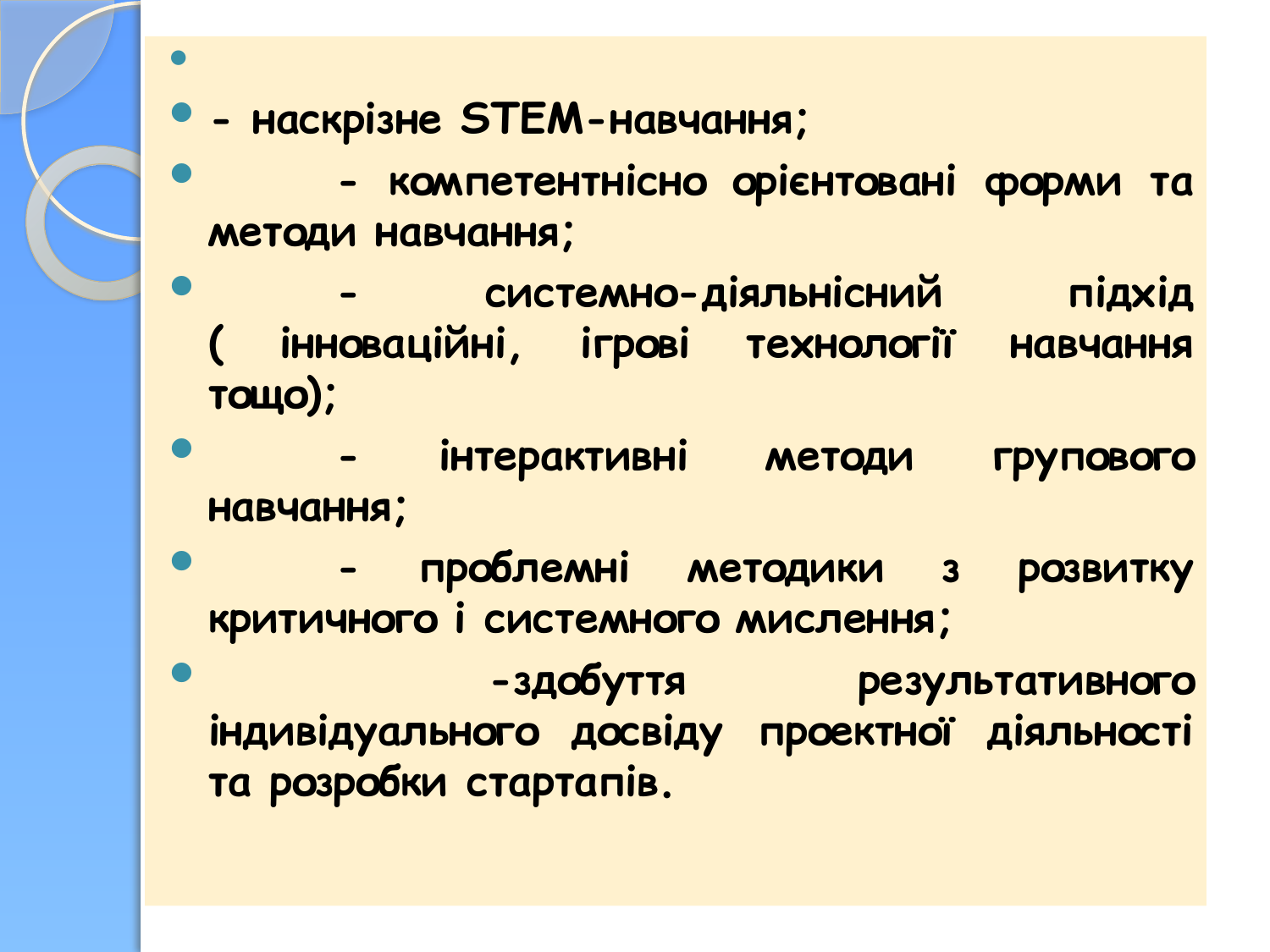

- наскрізне STEM-навчання;
	- компетентнісно орієнтовані форми та методи навчання;
	- системно-діяльнісний підхід ( інноваційні, ігрові технології навчання тощо);
	- інтерактивні методи групового навчання;
	- проблемні методики з розвитку критичного і системного мислення;
 	-здобуття результативного індивідуального досвіду проектної діяльності та розробки стартапів.